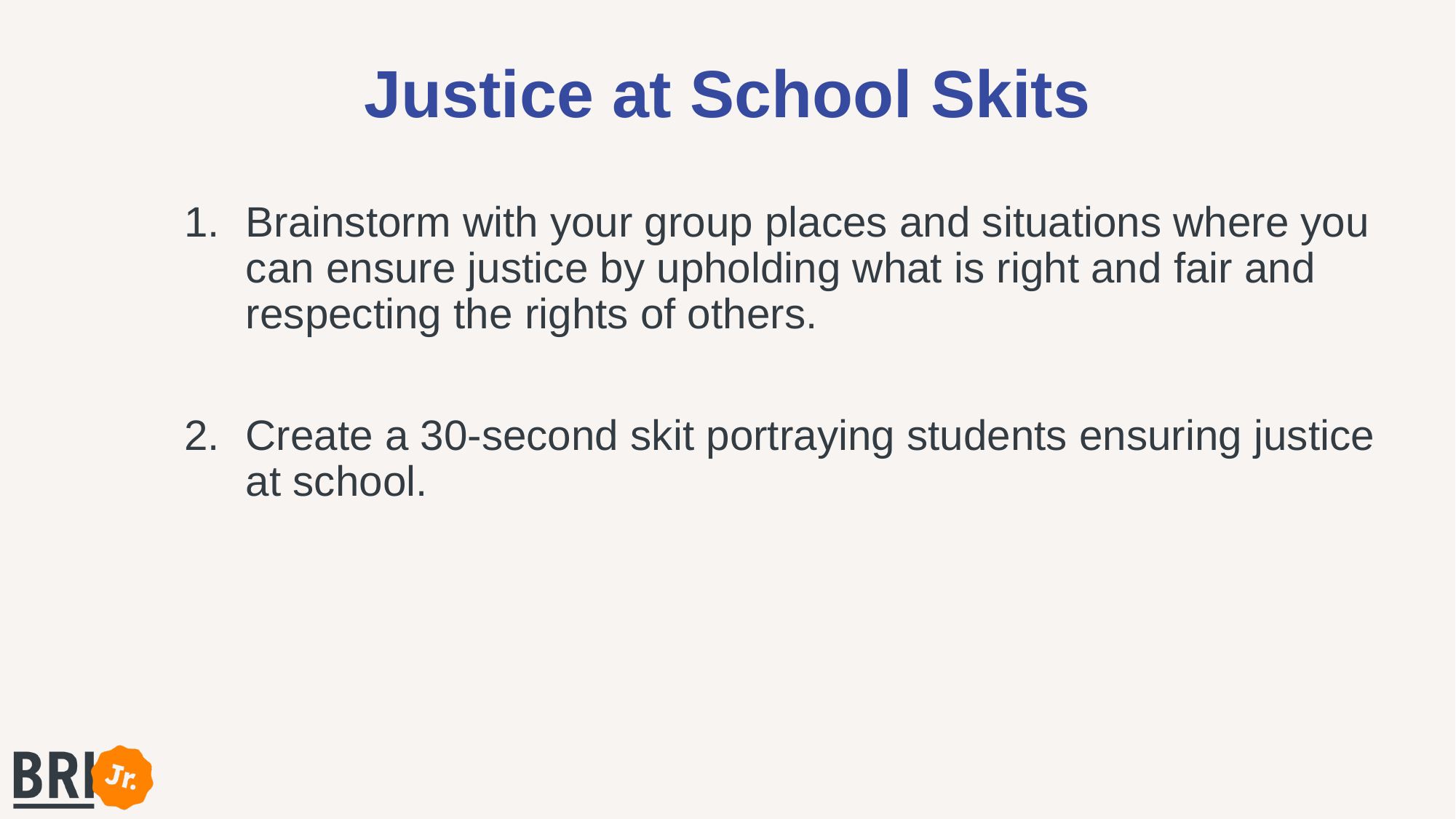

# Justice at School Skits
Brainstorm with your group places and situations where you can ensure justice by upholding what is right and fair and respecting the rights of others.

Create a 30-second skit portraying students ensuring justice at school.